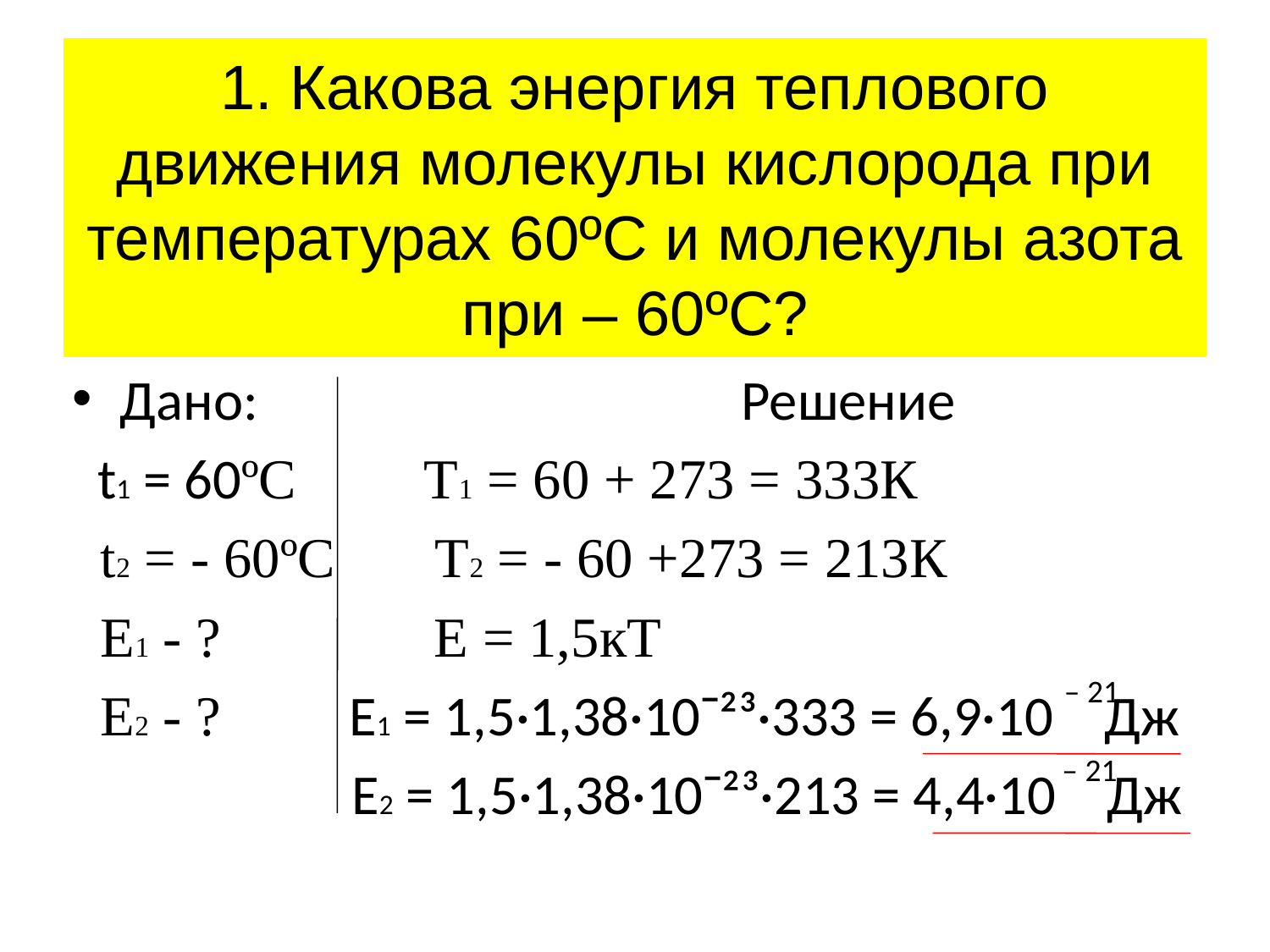

# 1. Какова энергия теплового движения молекулы кислорода при температурах 60ºС и молекулы азота при – 60ºС?
Дано:                                      Решение
  t1 = 60ºC         Т1 = 60 + 273 = 333К
  t2 = - 60ºC       Т2 = - 60 +273 = 213К
  E1 - ?               Е = 1,5кТ
   E2 - ?         Е1 = 1,5·1,38·10ˉ²³·333 = 6,9·10    Дж
                      Е2 = 1,5·1,38·10ˉ²³·213 = 4,4·10    Дж
– 21
 – 21